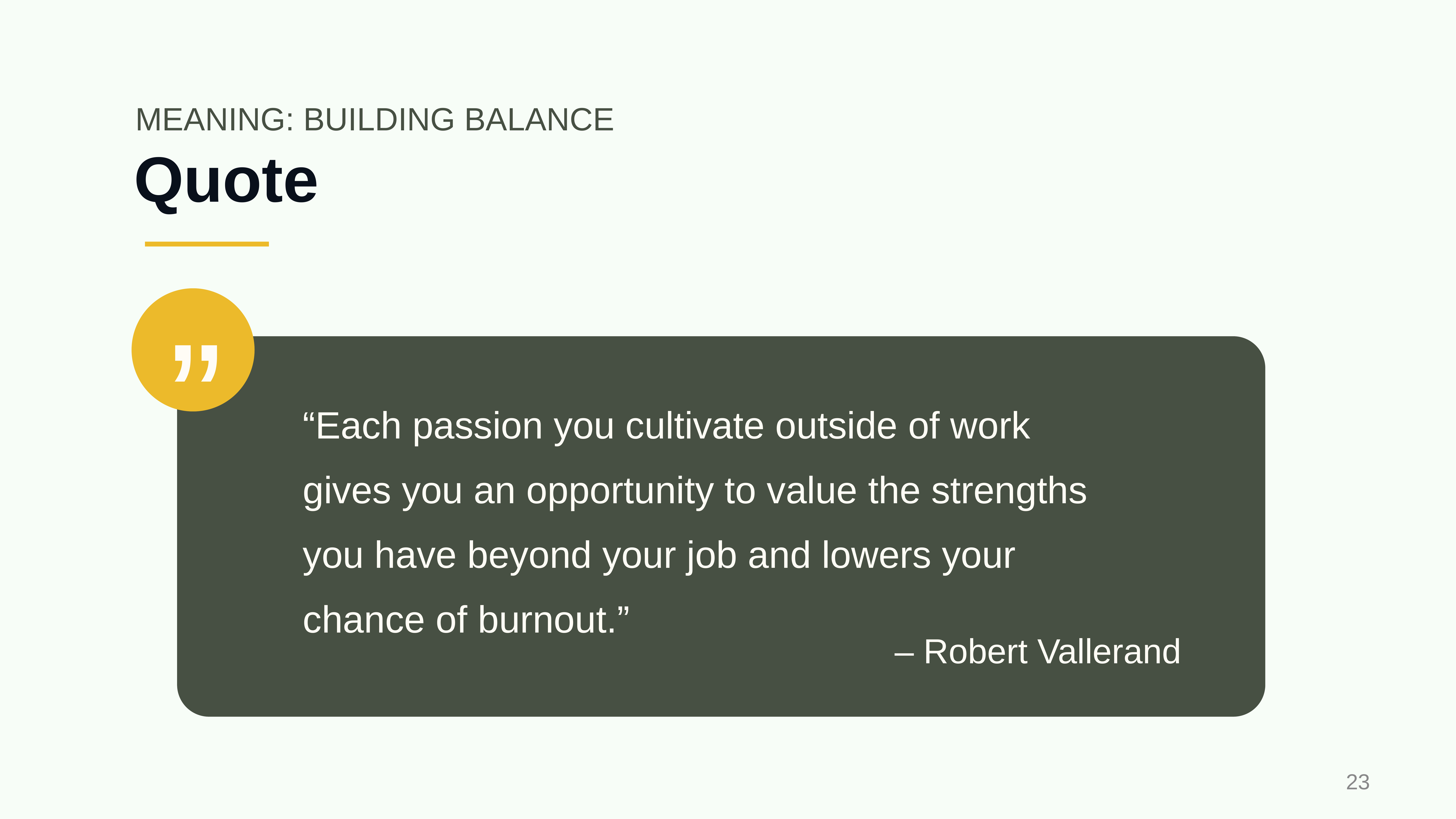

MEANING: BUILDING BALANCE
# Quote

”

“Each passion you cultivate outside of work gives you an opportunity to value the strengths you have beyond your job and lowers your chance of burnout.”
– Robert Vallerand
23